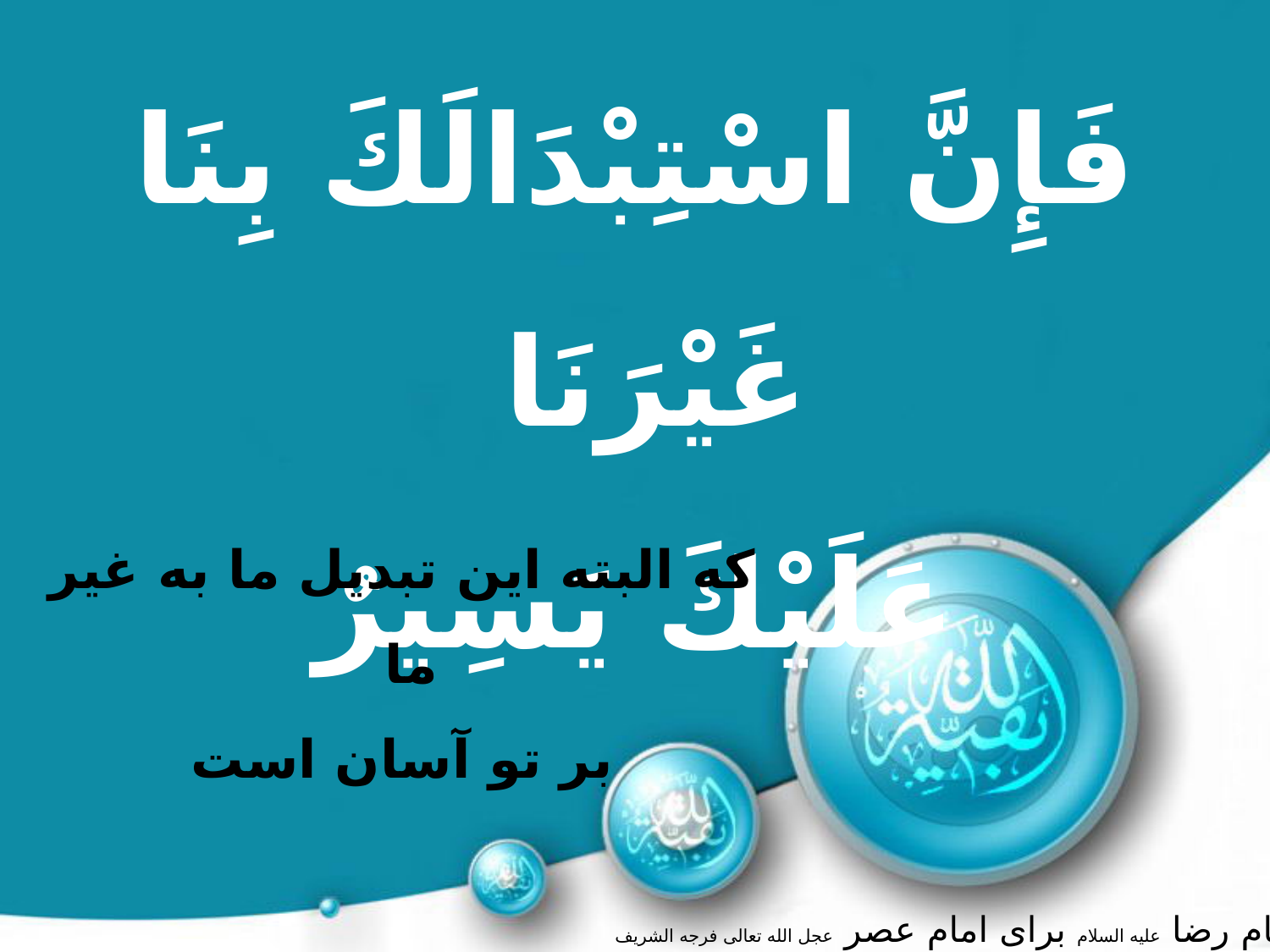

فَإِنَّ اسْتِبْدَالَكَ بِنَا غَيْرَنَا
عَلَيْكَ يَسِيرٌ
كه البته اين تبديل ما به غير ما
بر تو آسان است